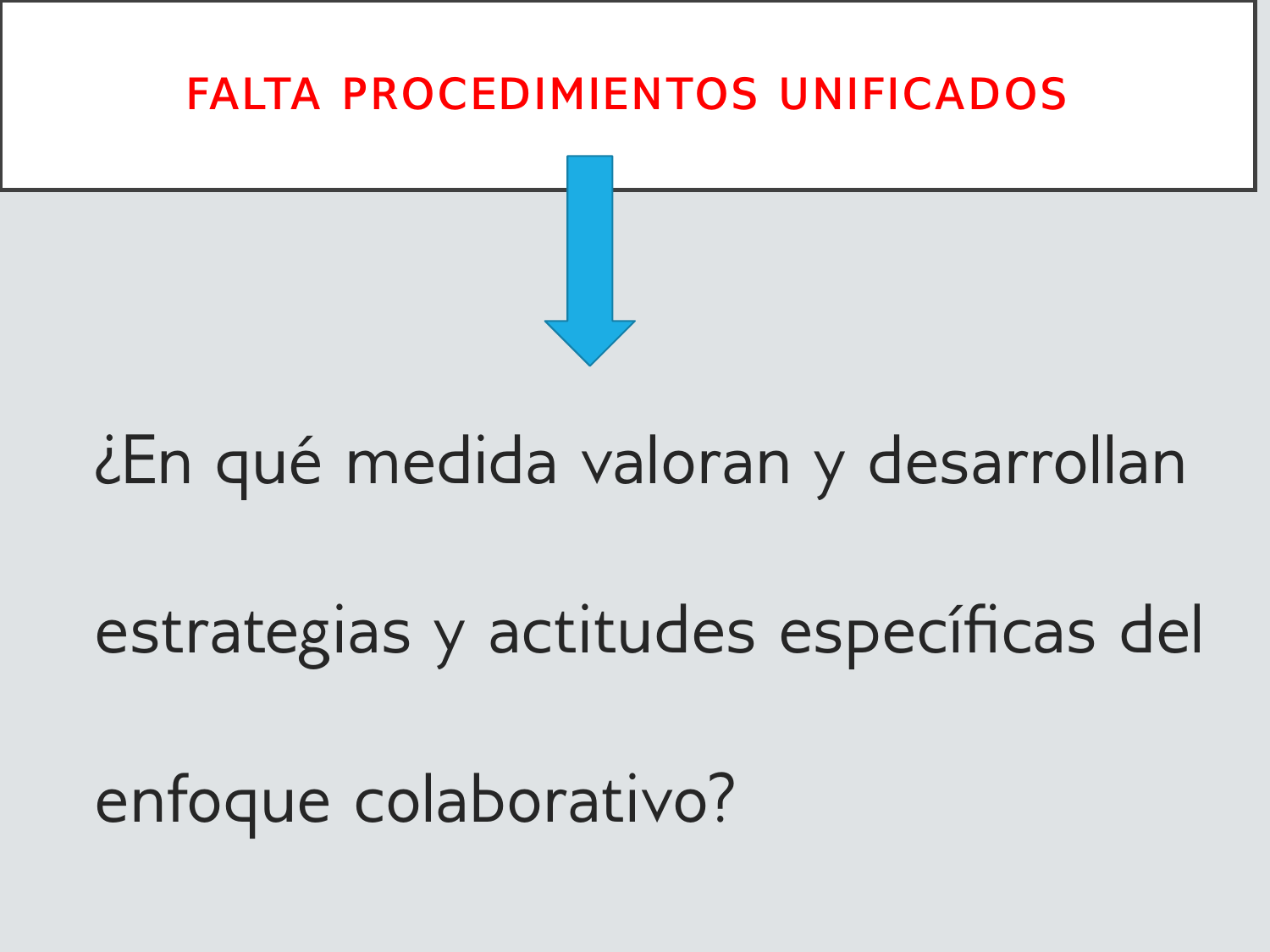

# Falta procedimientos unificados

¿En qué medida valoran y desarrollan  estrategias y actitudes específicas del enfoque colaborativo?